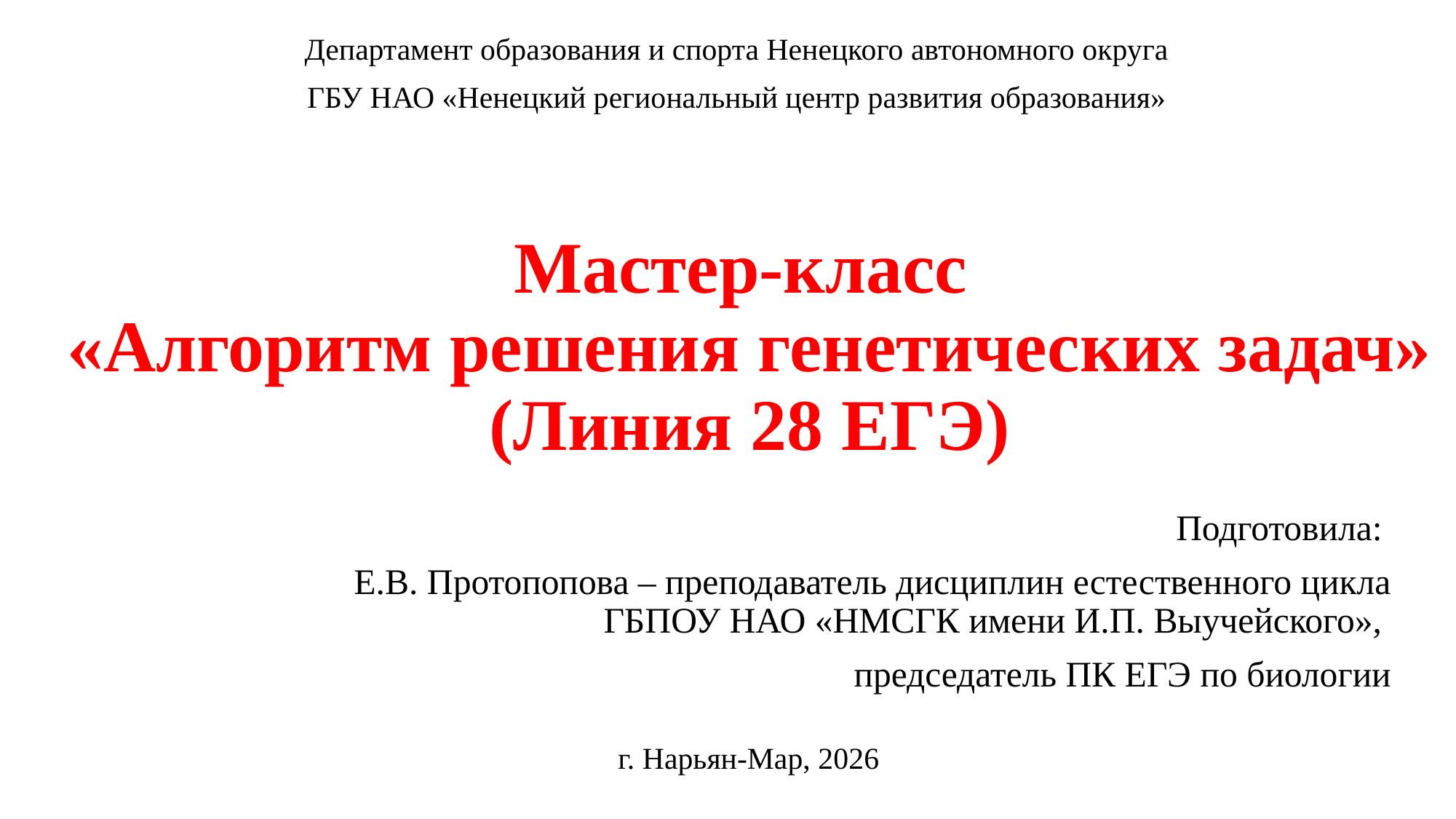

Департамент образования и спорта Ненецкого автономного округа
ГБУ НАО «Ненецкий региональный центр развития образования»
# Мастер-класс «Алгоритм решения генетических задач» (Линия 28 ЕГЭ)
Подготовила:
Е.В. Протопопова – преподаватель дисциплин естественного цикла ГБПОУ НАО «НМСГК имени И.П. Выучейского»,
председатель ПК ЕГЭ по биологии
г. Нарьян-Мар, 2026